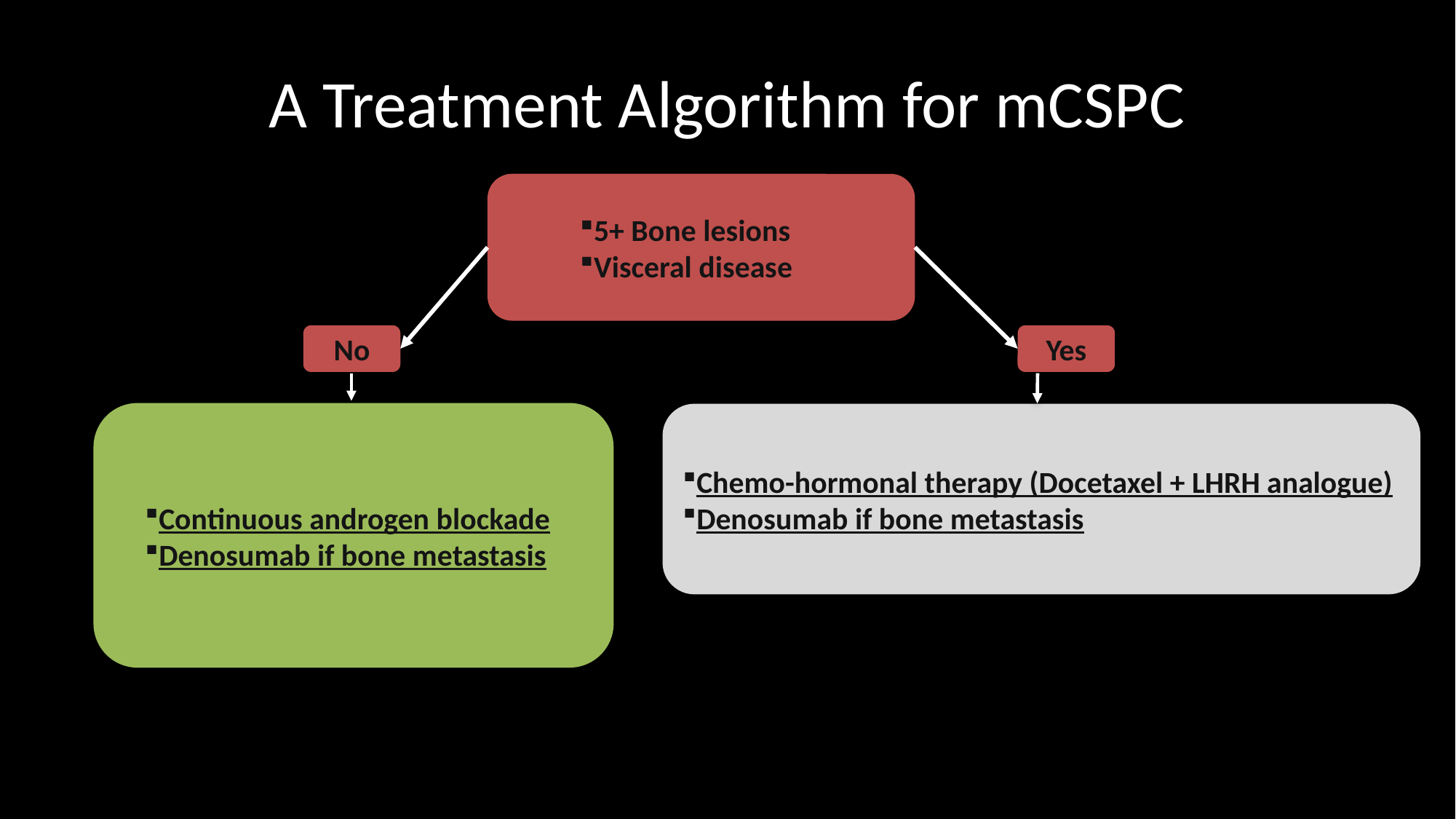

# A Treatment Algorithm for mCSPC
5+ Bone lesions
Visceral disease
No
Yes
Chemo-hormonal therapy (Docetaxel + LHRH analogue)
Denosumab if bone metastasis
Continuous androgen blockade
Denosumab if bone metastasis